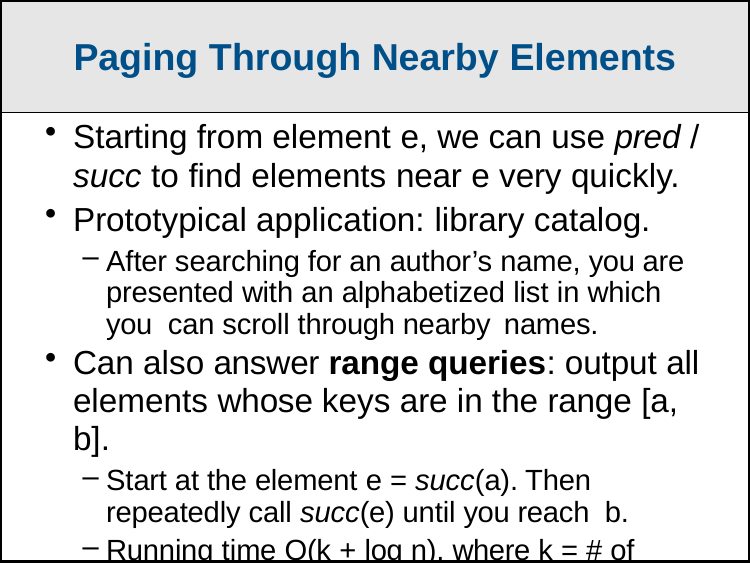

Paging Through Nearby Elements
Starting from element e, we can use pred /
succ to find elements near e very quickly.
Prototypical application: library catalog.
After searching for an author’s name, you are  presented with an alphabetized list in which you  can scroll through nearby names.
Can also answer range queries: output all
elements whose keys are in the range [a, b].
Start at the element e = succ(a). Then  repeatedly call succ(e) until you reach b.
Running time O(k + log n), where k = # of  elements written as output.